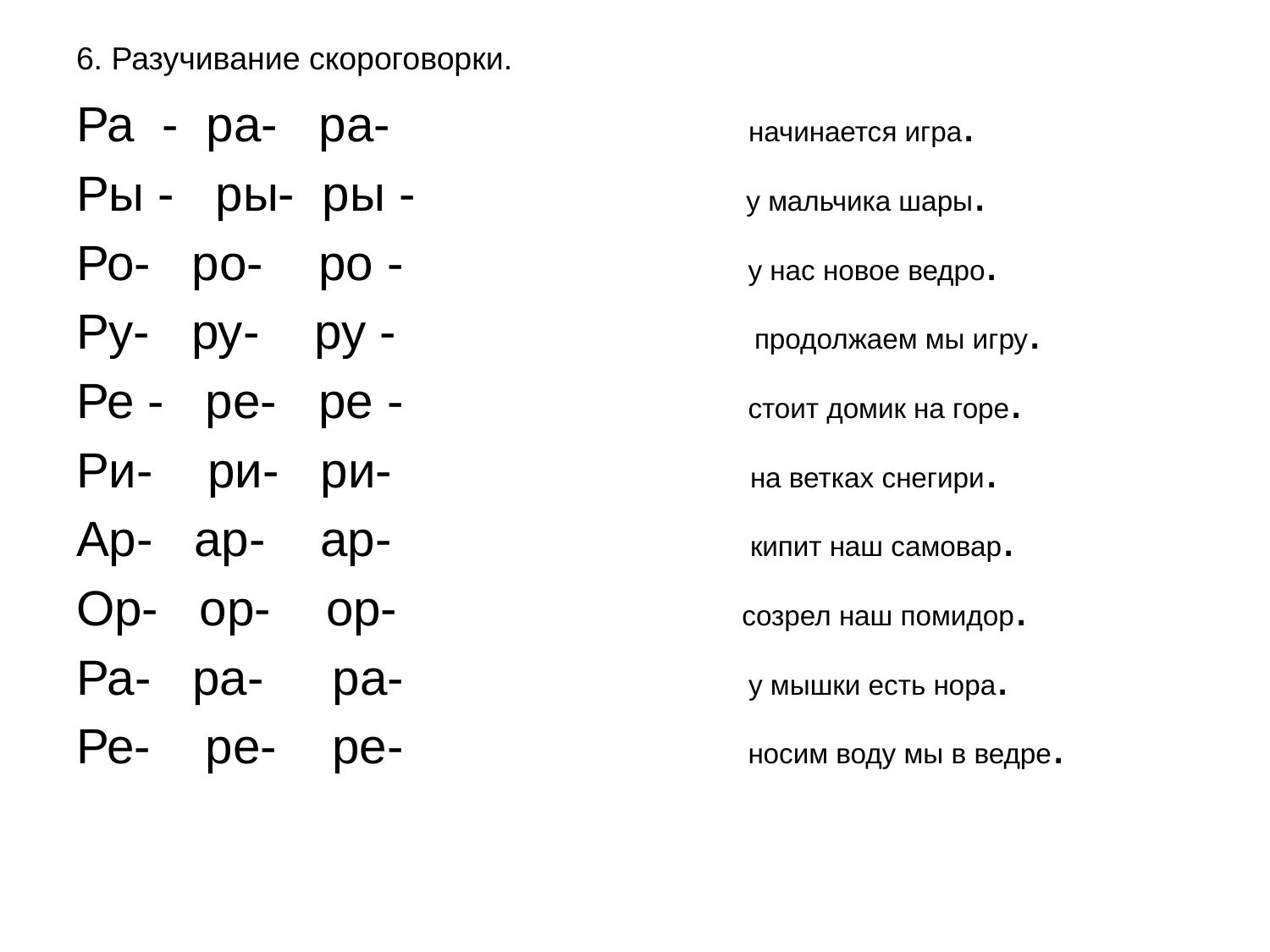

# 6. Разучивание скороговорки.
Ра  -  ра-   ра-                          начинается игра.
Ры -   ры-  ры -                        у мальчика шары.
Ро-   ро-    ро -                         у нас новое ведро.
Ру-   ру-    ру -                          продолжаем мы игру.
Ре -   ре-   ре -                         стоит домик на горе.
Ри-    ри-   ри-                          на ветках снегири.
Ар-   ар-    ар-                          кипит наш самовар.
Ор-   ор-    ор-                         созрел наш помидор.
Ра-   ра-     ра-                         у мышки есть нора.
Ре-    ре-    ре-                         носим воду мы в ведре.